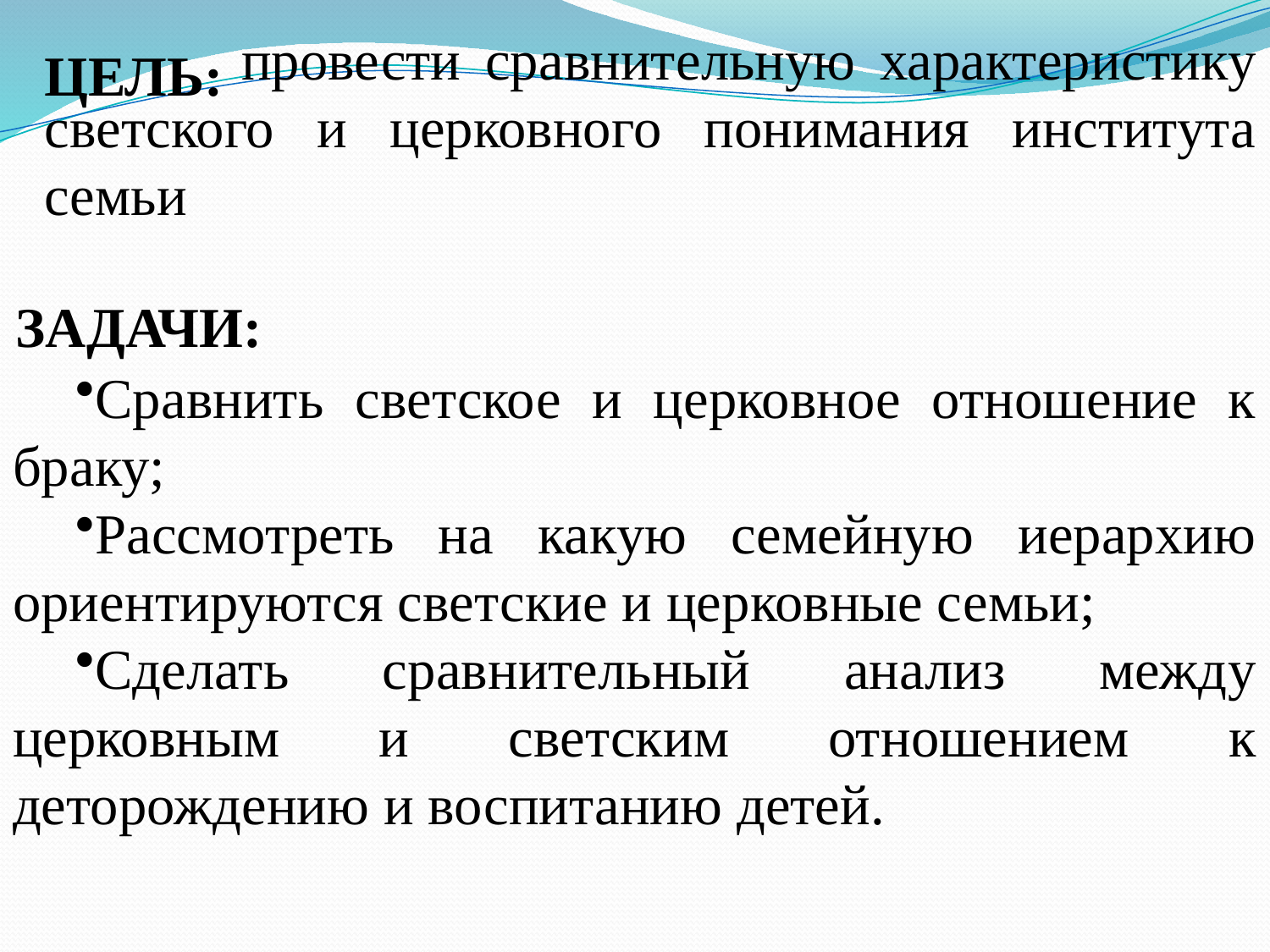

ЦЕЛЬ:

.       провести сравнительную характеристику светского и церковного понимания института семьи
ЗАДАЧИ:

Сравнить светское и церковное отношение к браку;
Рассмотреть на какую семейную иерархию ориентируются светские и церковные семьи;
Сделать сравнительный анализ между церковным и светским отношением к деторождению и воспитанию детей.